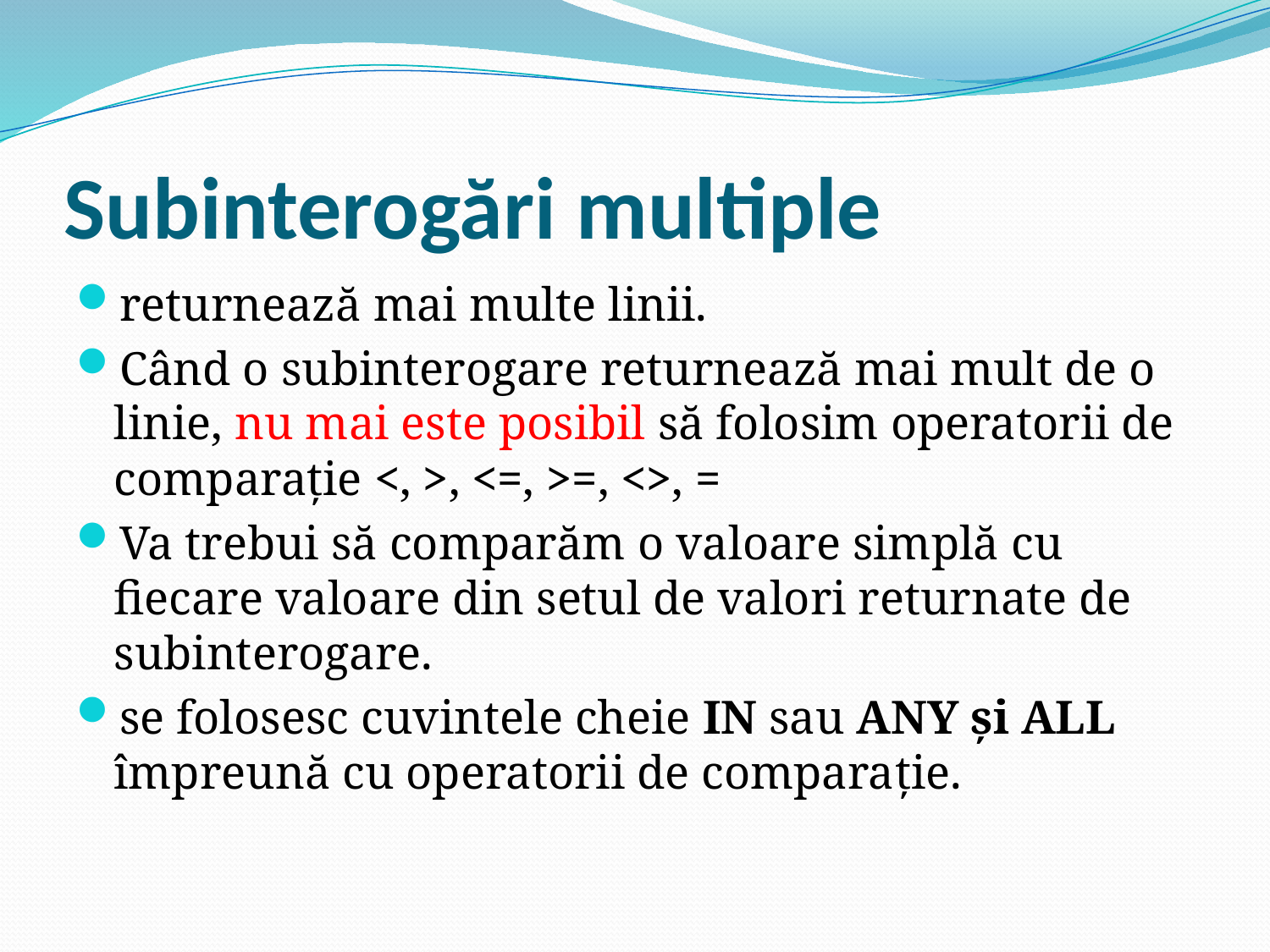

# Subinterogări multiple
returnează mai multe linii.
Când o subinterogare returnează mai mult de o linie, nu mai este posibil să folosim operatorii de comparaţie <, >, <=, >=, <>, =
Va trebui să comparăm o valoare simplă cu fiecare valoare din setul de valori returnate de subinterogare.
se folosesc cuvintele cheie IN sau ANY și ALL împreună cu operatorii de comparație.